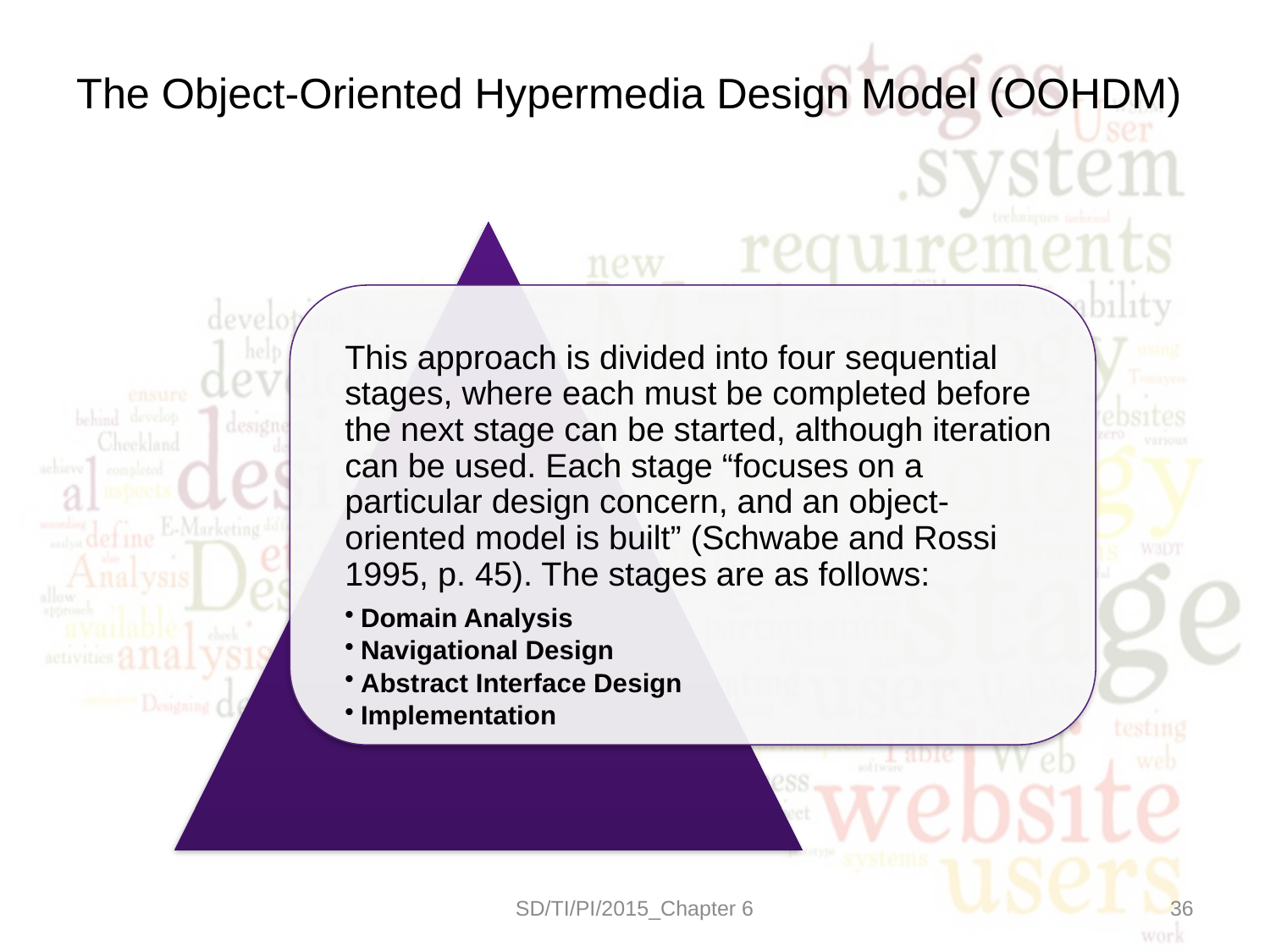

# The Object-Oriented Hypermedia Design Model (OOHDM)
This approach is divided into four sequential stages, where each must be completed before the next stage can be started, although iteration can be used. Each stage “focuses on a particular design concern, and an object-oriented model is built” (Schwabe and Rossi 1995, p. 45). The stages are as follows:
Domain Analysis
Navigational Design
Abstract Interface Design
Implementation
SD/TI/PI/2015_Chapter 6
36